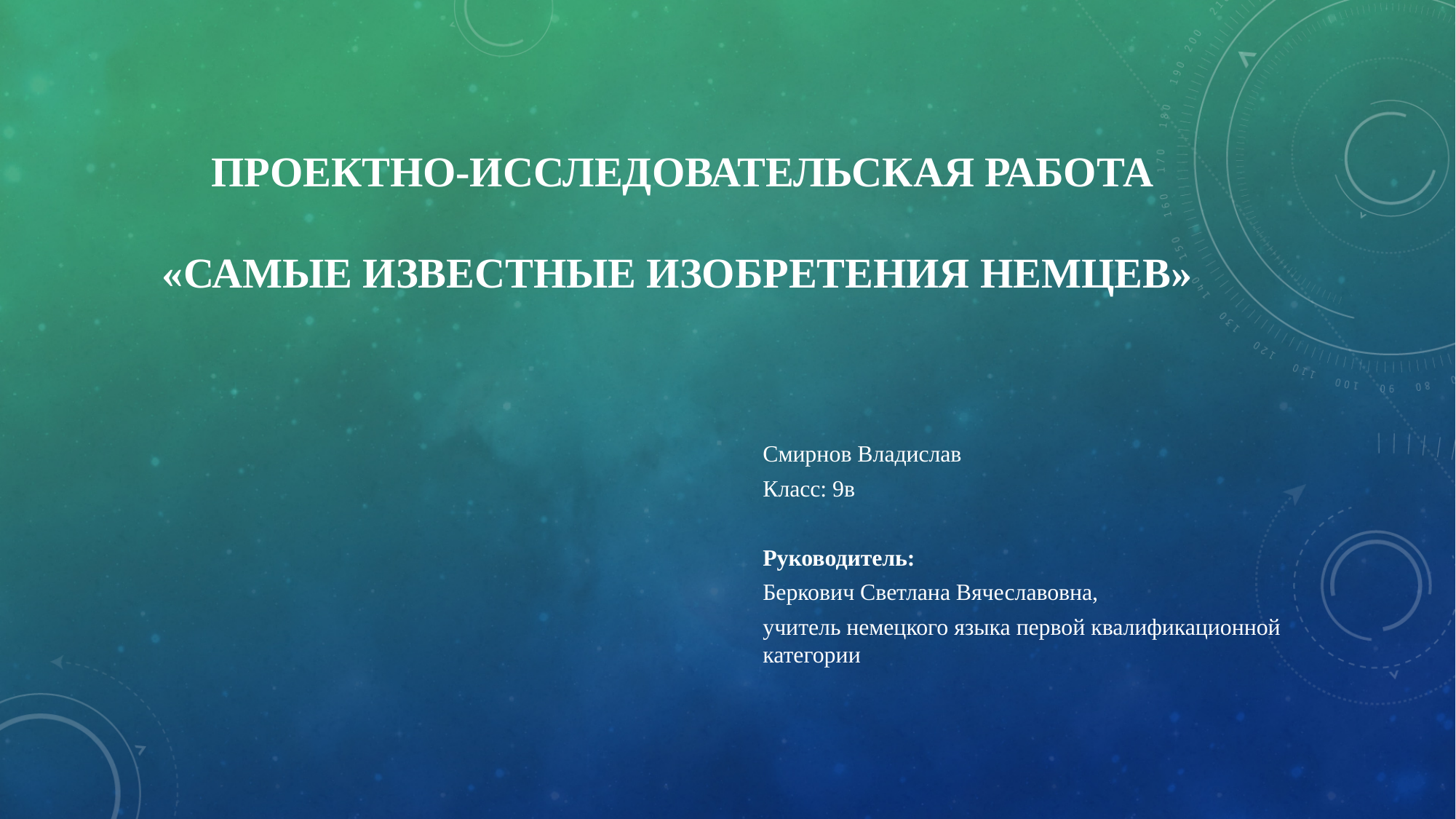

# ПРОЕКТНО-ИССЛЕДОВАТЕЛЬСКАЯ РАБОТА «Самые известные изобретения немцев»

Смирнов Владислав
Класс: 9в

Руководитель:
Беркович Светлана Вячеславовна,
учитель немецкого языка первой квалификационной категории